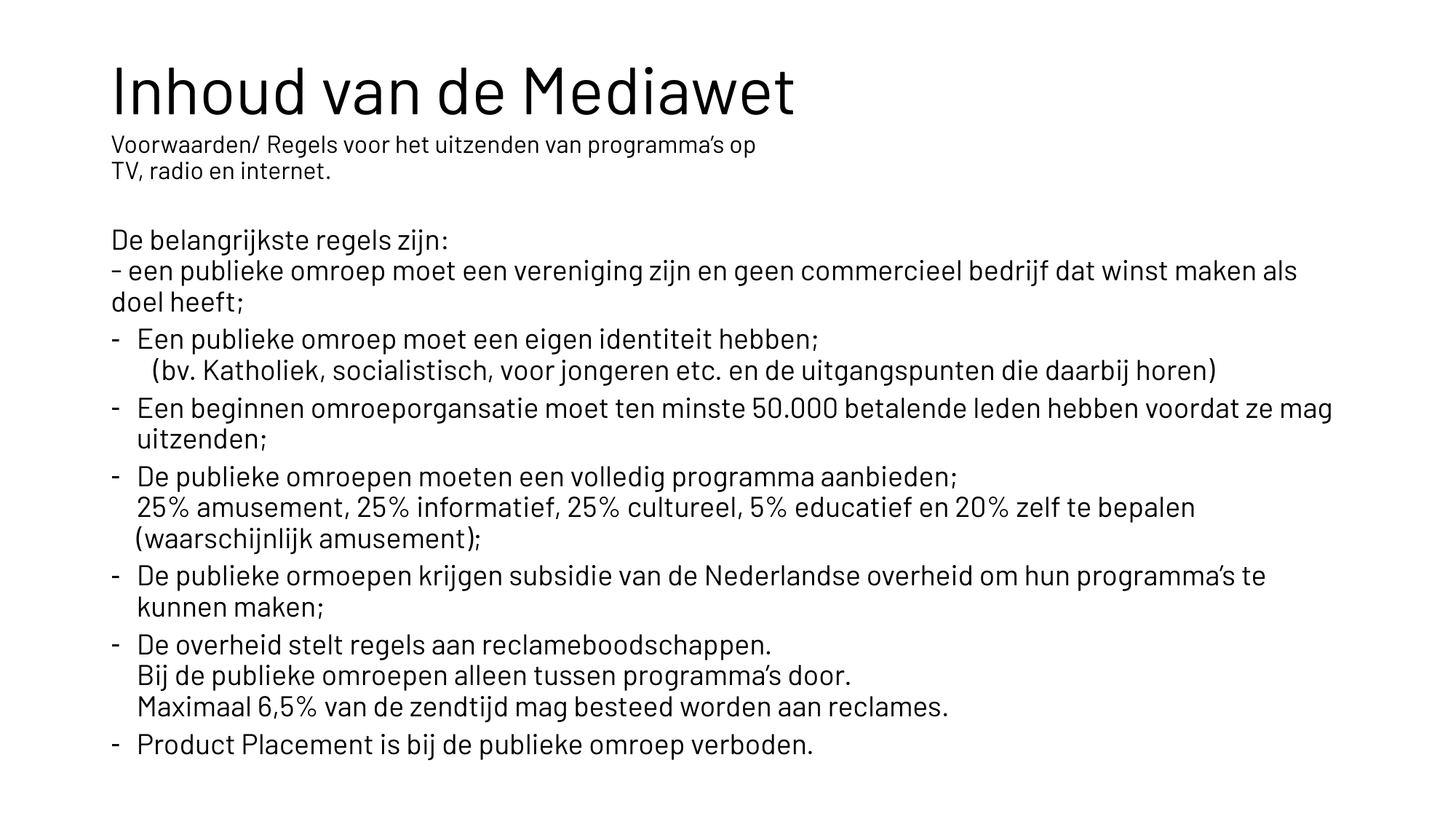

# Inhoud van de Mediawet
Voorwaarden/ Regels voor het uitzenden van programma’s op
TV, radio en internet.

De belangrijkste regels zijn:
- een publieke omroep moet een vereniging zijn en geen commercieel bedrijf dat winst maken als doel heeft;
Een publieke omroep moet een eigen identiteit hebben;
   (bv. Katholiek, socialistisch, voor jongeren etc. en de uitgangspunten die daarbij horen)
Een beginnen omroeporgansatie moet ten minste 50.000 betalende leden hebben voordat ze mag uitzenden;
De publieke omroepen moeten een volledig programma aanbieden;
25% amusement, 25% informatief, 25% cultureel, 5% educatief en 20% zelf te bepalen (waarschijnlijk amusement);
De publieke ormoepen krijgen subsidie van de Nederlandse overheid om hun programma’s te kunnen maken;
De overheid stelt regels aan reclameboodschappen.
Bij de publieke omroepen alleen tussen programma’s door.
Maximaal 6,5% van de zendtijd mag besteed worden aan reclames.
Product Placement is bij de publieke omroep verboden.